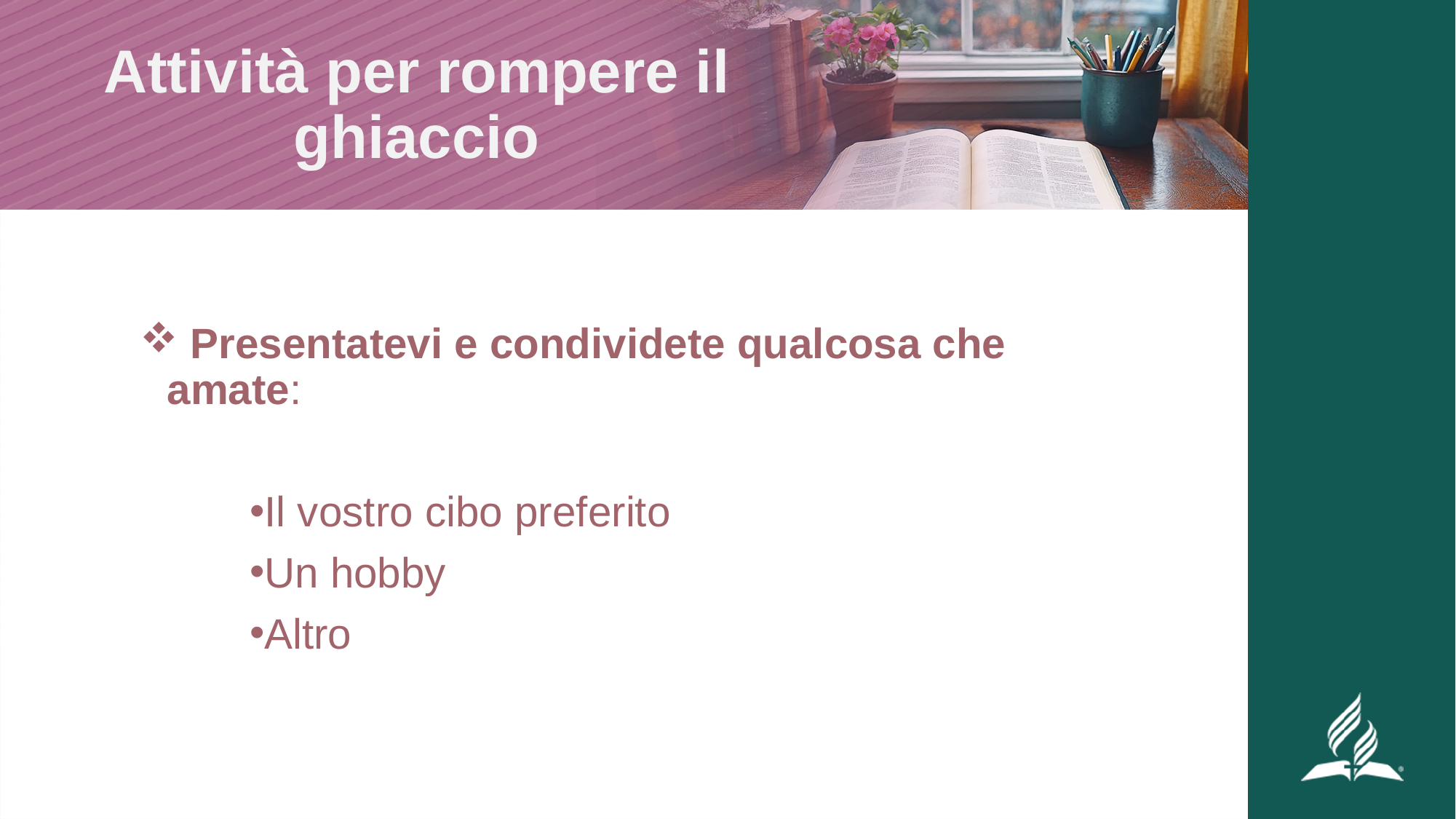

# Attività per rompere il ghiaccio

 Presentatevi e condividete qualcosa che amate:

Il vostro cibo preferito
Un hobby
Altro